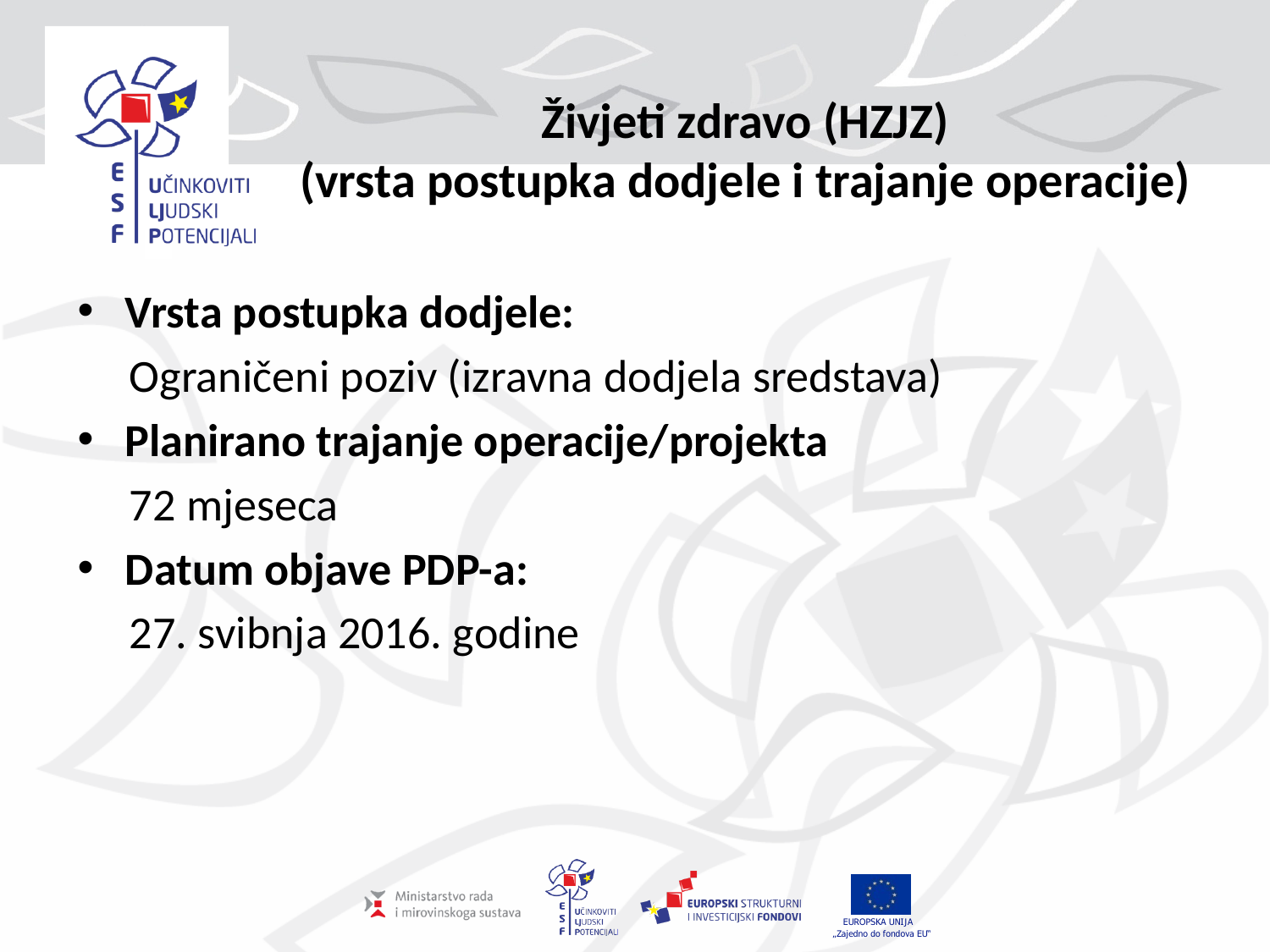

# Živjeti zdravo (HZJZ) (vrsta postupka dodjele i trajanje operacije)
Vrsta postupka dodjele:
     Ograničeni poziv (izravna dodjela sredstava)
Planirano trajanje operacije/projekta
     72 mjeseca
Datum objave PDP-a:
     27. svibnja 2016. godine